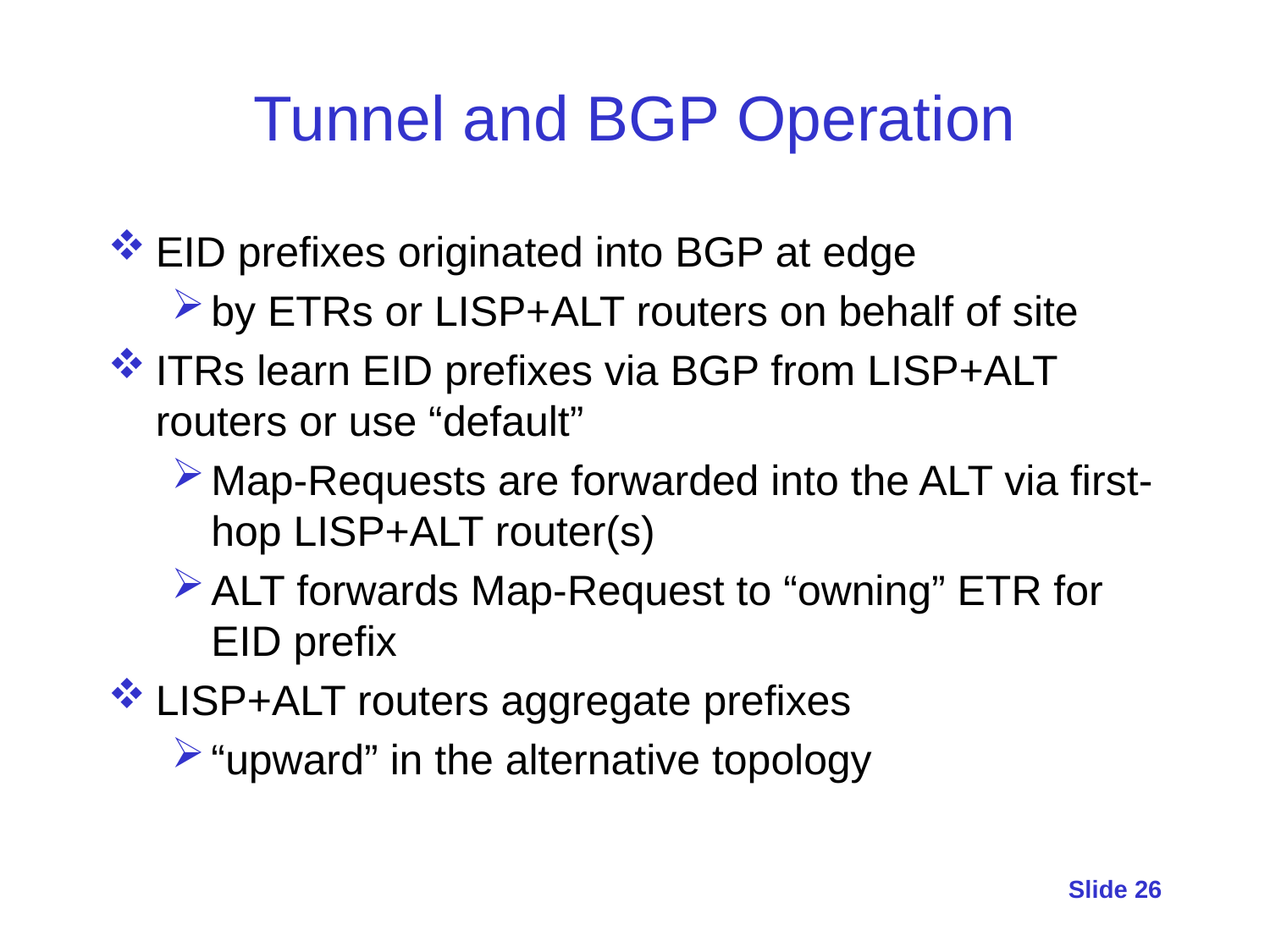

# Tunnel and BGP Operation
EID prefixes originated into BGP at edge
by ETRs or LISP+ALT routers on behalf of site
ITRs learn EID prefixes via BGP from LISP+ALT routers or use “default”
Map-Requests are forwarded into the ALT via first-hop LISP+ALT router(s)
ALT forwards Map-Request to “owning” ETR for EID prefix
LISP+ALT routers aggregate prefixes
“upward” in the alternative topology
Slide 26